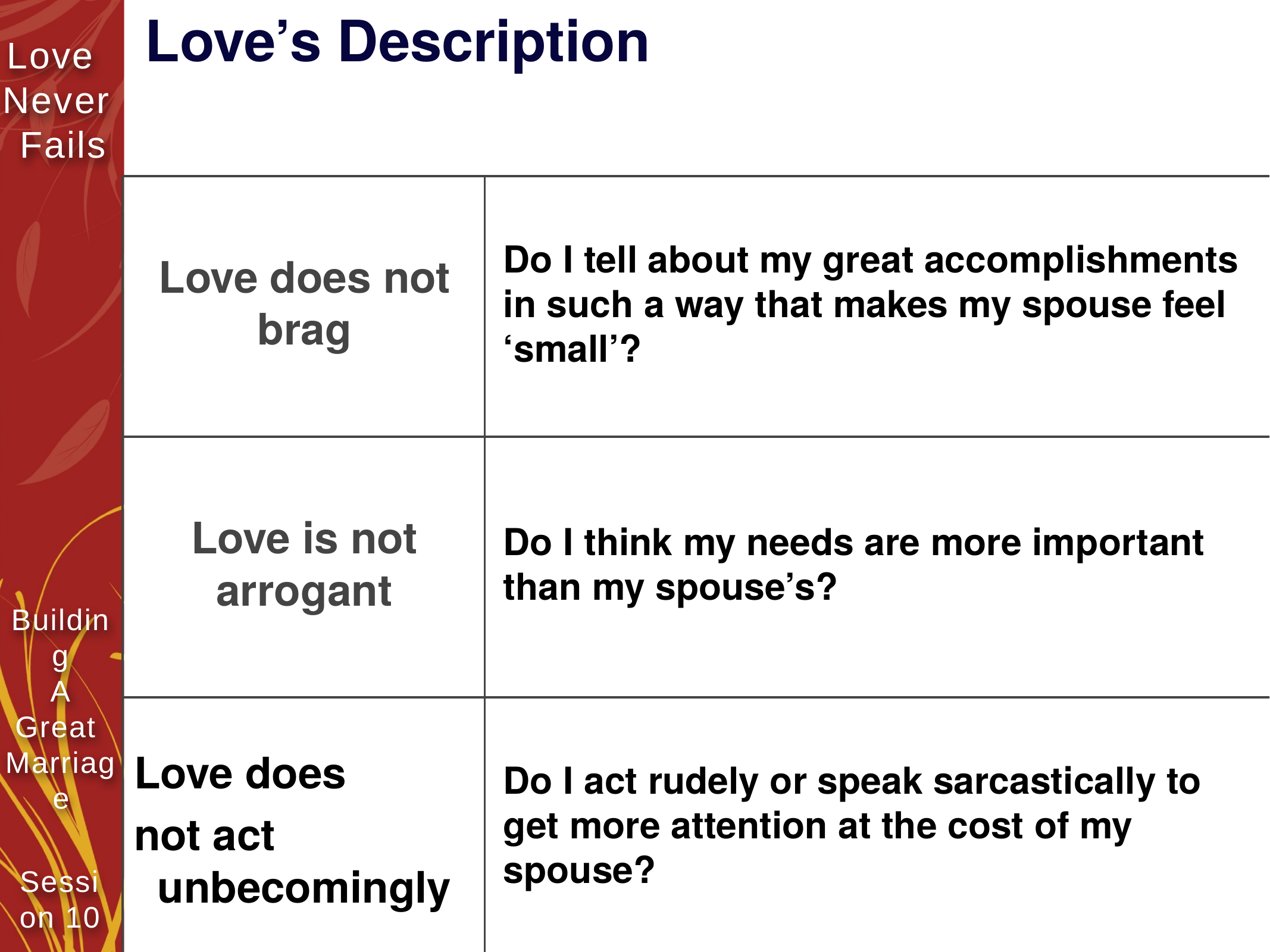

Love’s Description
| Love does not brag | Do I tell about my great accomplishments in such a way that makes my spouse feel ‘small’? |
| --- | --- |
| Love is not arrogant | Do I think my needs are more important than my spouse’s? |
| Love does not act unbecomingly | Do I act rudely or speak sarcastically to get more attention at the cost of my spouse? |